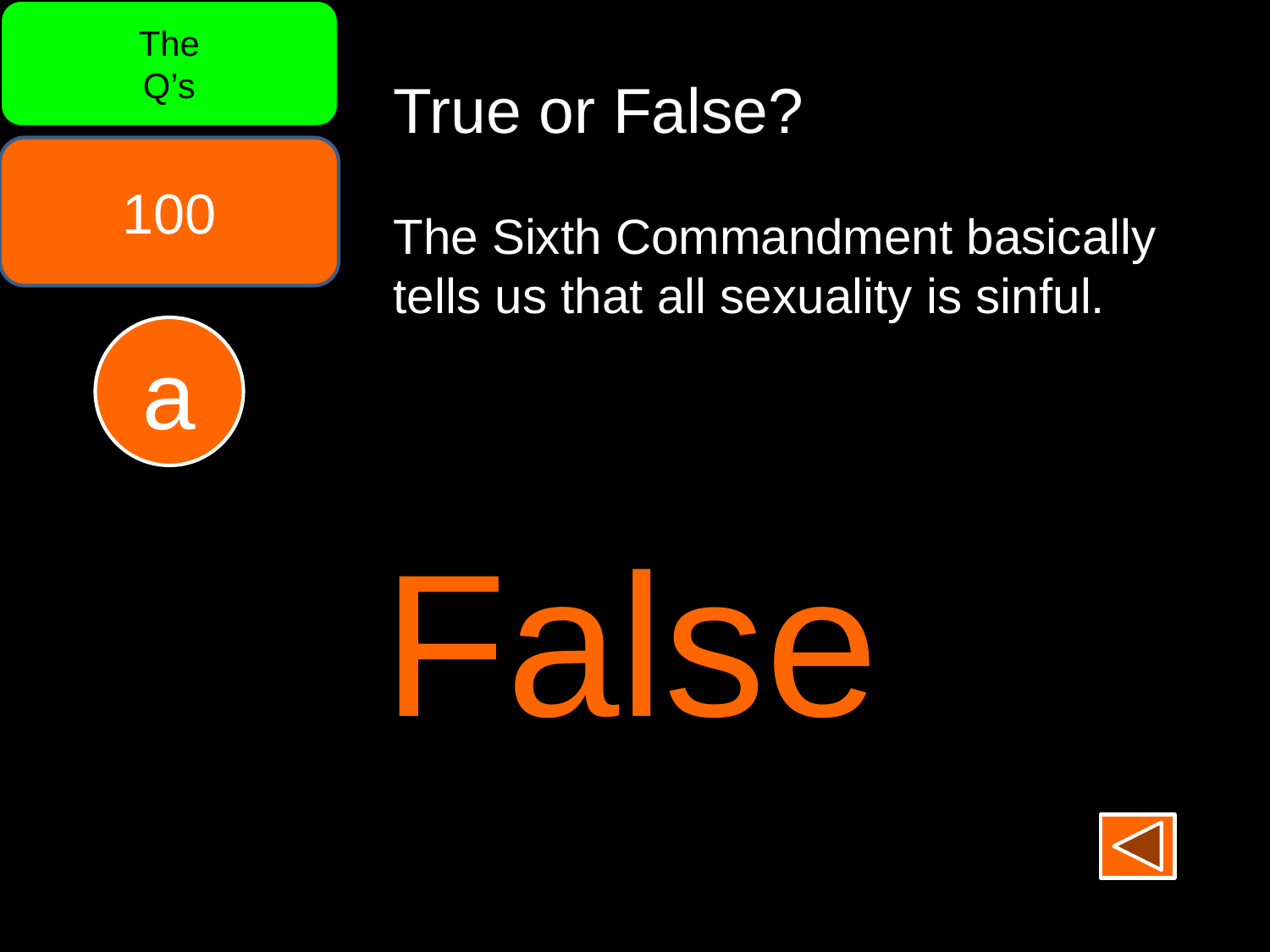

The
Q’s
True or False?

The Sixth Commandment basically tells us that all sexuality is sinful.
100
a
False